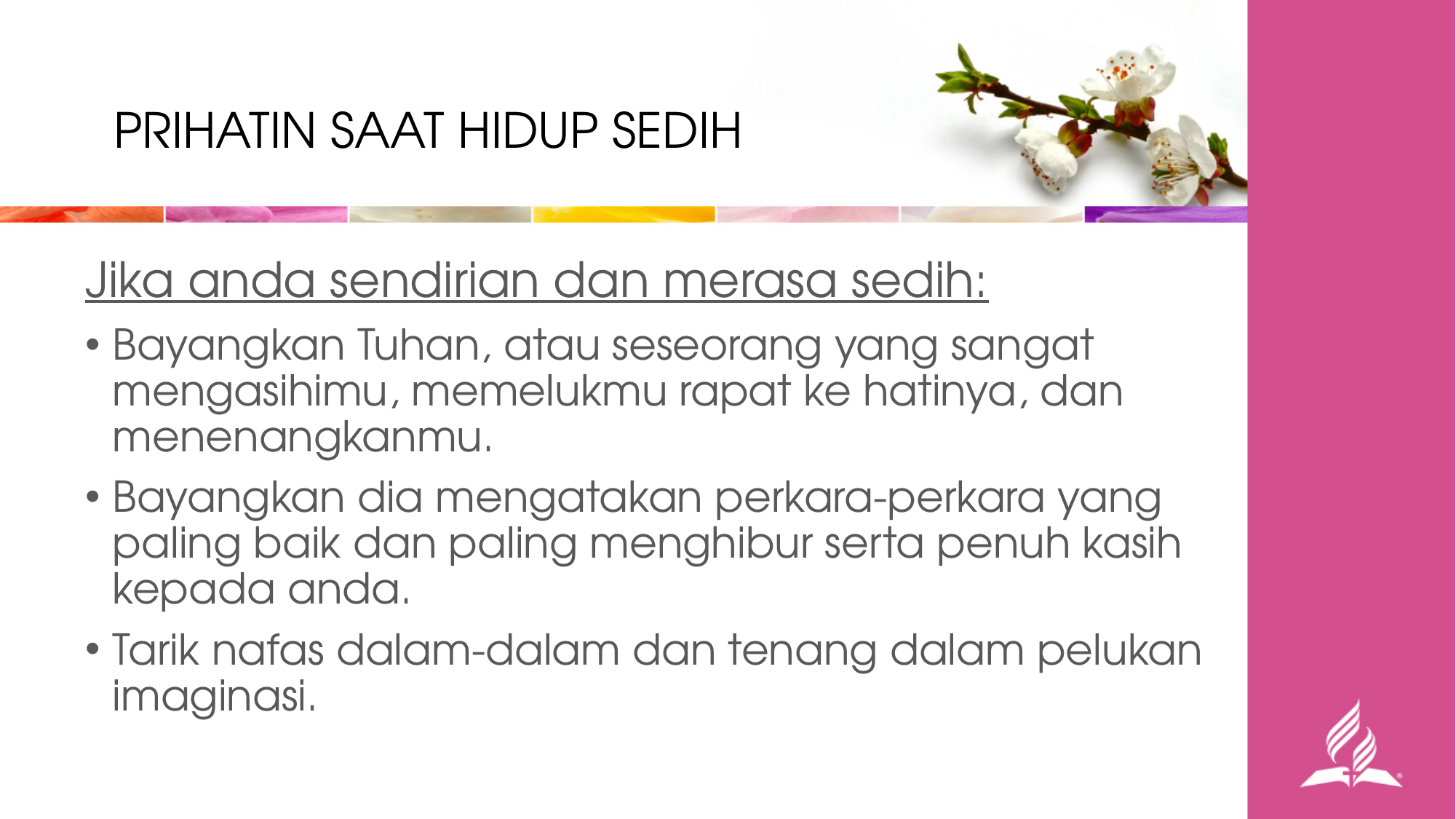

PRIHATIN SAAT HIDUP SEDIH
Jika anda sendirian dan merasa sedih:
Bayangkan Tuhan, atau seseorang yang sangat mengasihimu, memelukmu rapat ke hatinya, dan menenangkanmu.
Bayangkan dia mengatakan perkara-perkara yang paling baik dan paling menghibur serta penuh kasih kepada anda.
Tarik nafas dalam-dalam dan tenang dalam pelukan imaginasi.